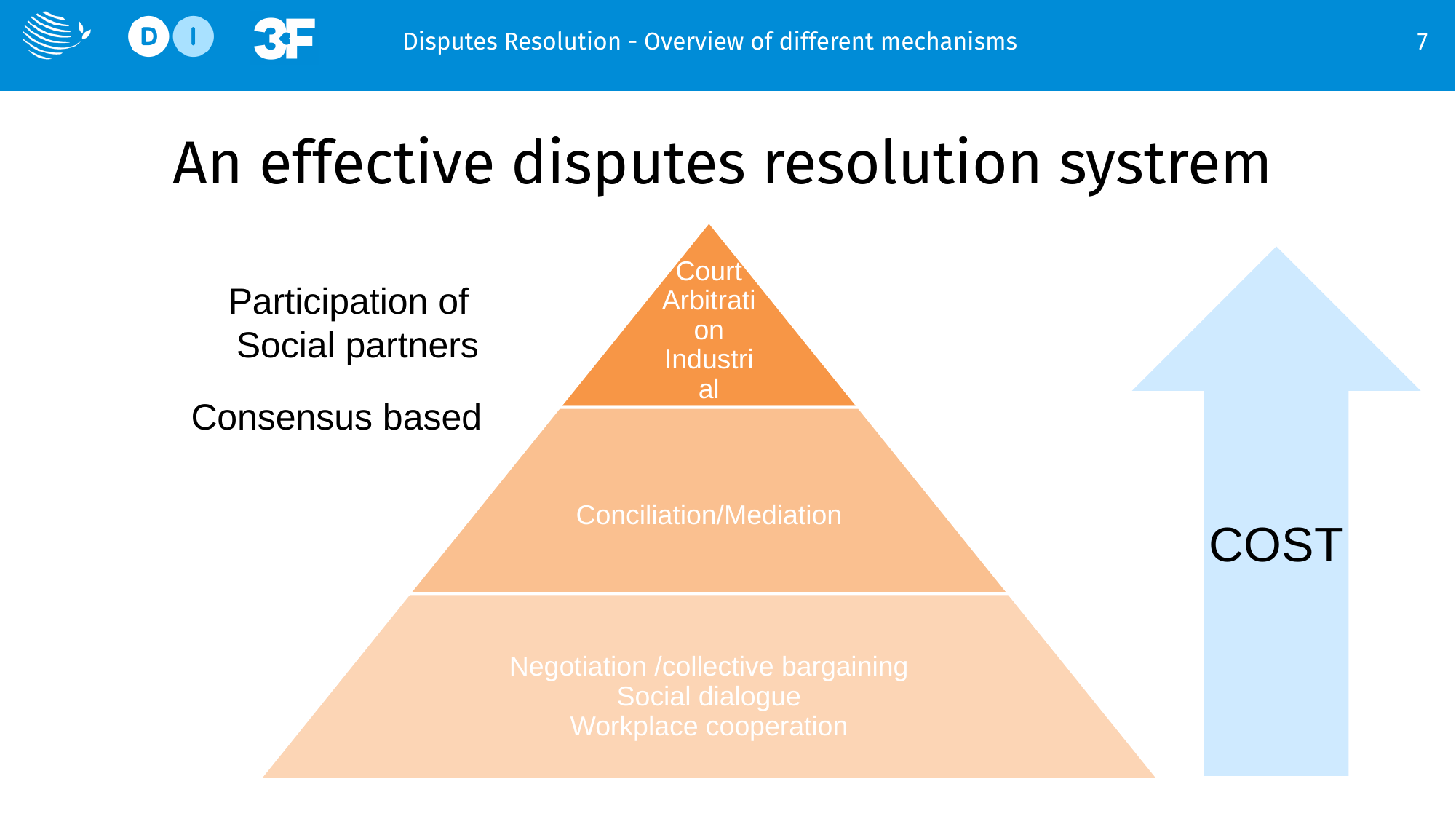

Disputes Resolution - Overview of different mechanisms
7
# An effective disputes resolution systrem
Court
Arbitration
Industrial action
Conciliation/Mediation
Negotiation /collective bargaining
Social dialogue
Workplace cooperation
Participation of
Social partners
COST
Consensus based